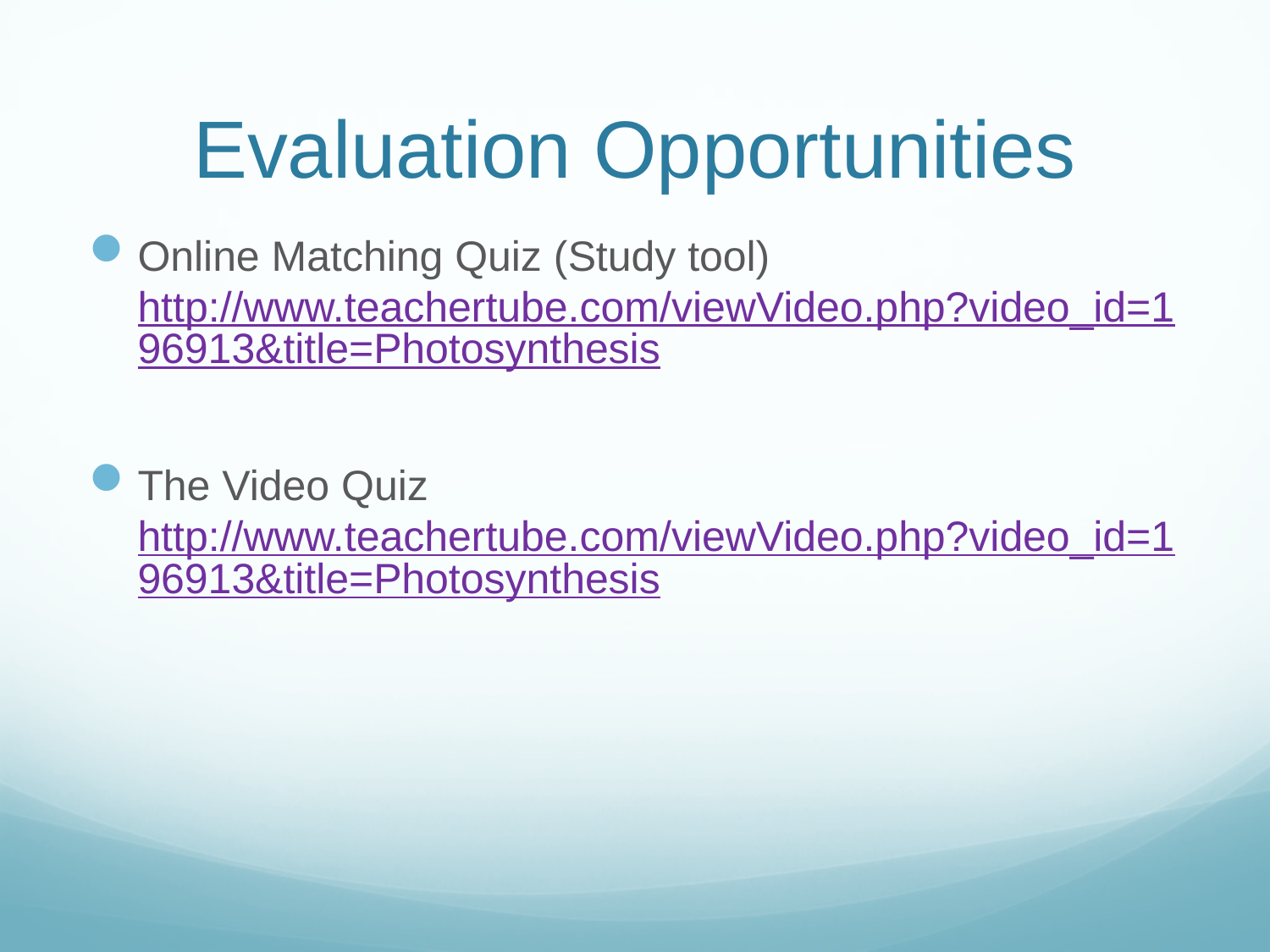

# Evaluation Opportunities
Online Matching Quiz (Study tool)
http://www.teachertube.com/viewVideo.php?video_id=196913&title=Photosynthesis
The Video Quizhttp://www.teachertube.com/viewVideo.php?video_id=196913&title=Photosynthesis